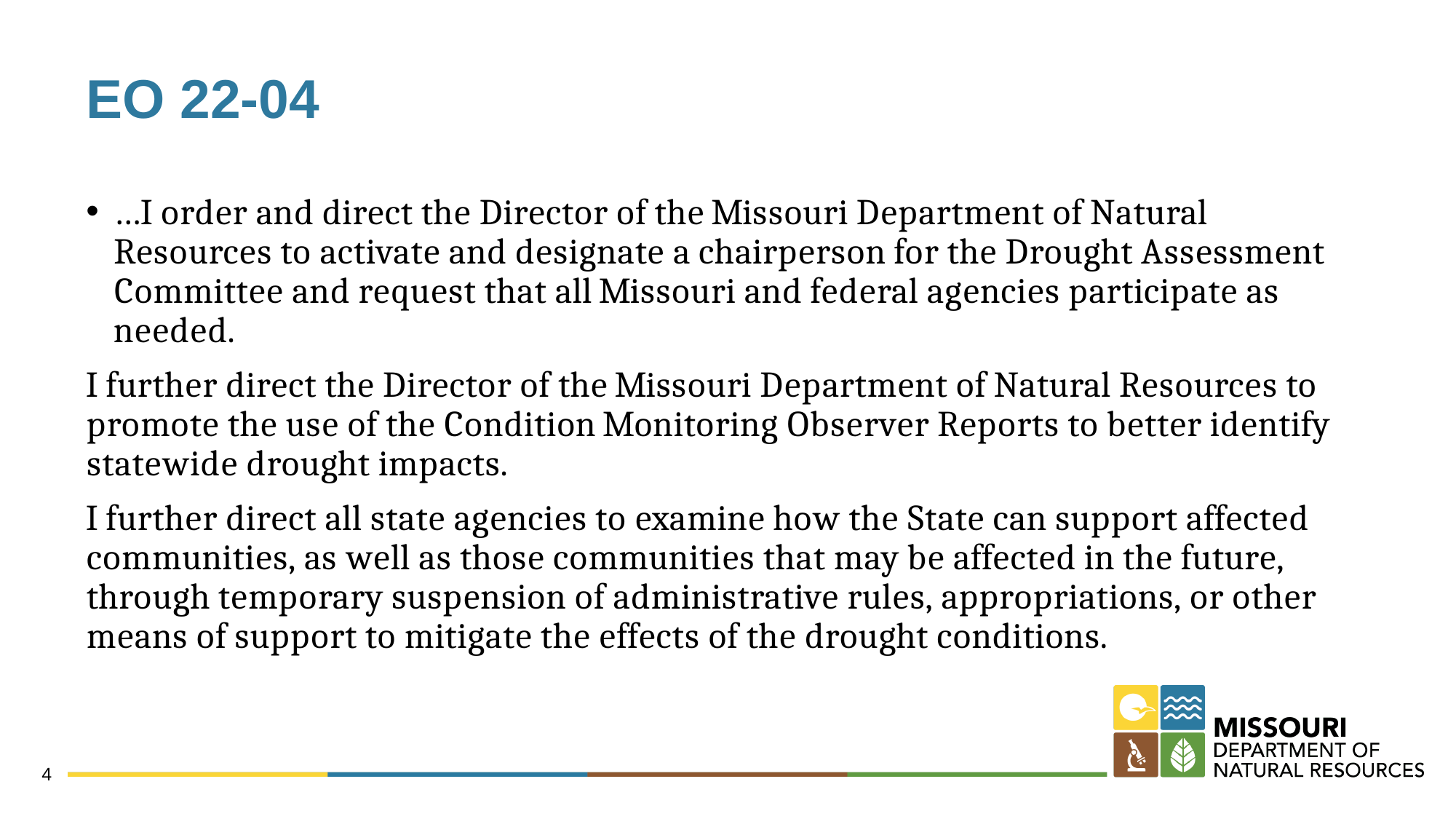

# EO 22-04
…I order and direct the Director of the Missouri Department of Natural Resources to activate and designate a chairperson for the Drought Assessment Committee and request that all Missouri and federal agencies participate as needed.
I further direct the Director of the Missouri Department of Natural Resources to promote the use of the Condition Monitoring Observer Reports to better identify statewide drought impacts.
I further direct all state agencies to examine how the State can support affected communities, as well as those communities that may be affected in the future, through temporary suspension of administrative rules, appropriations, or other means of support to mitigate the effects of the drought conditions.

4